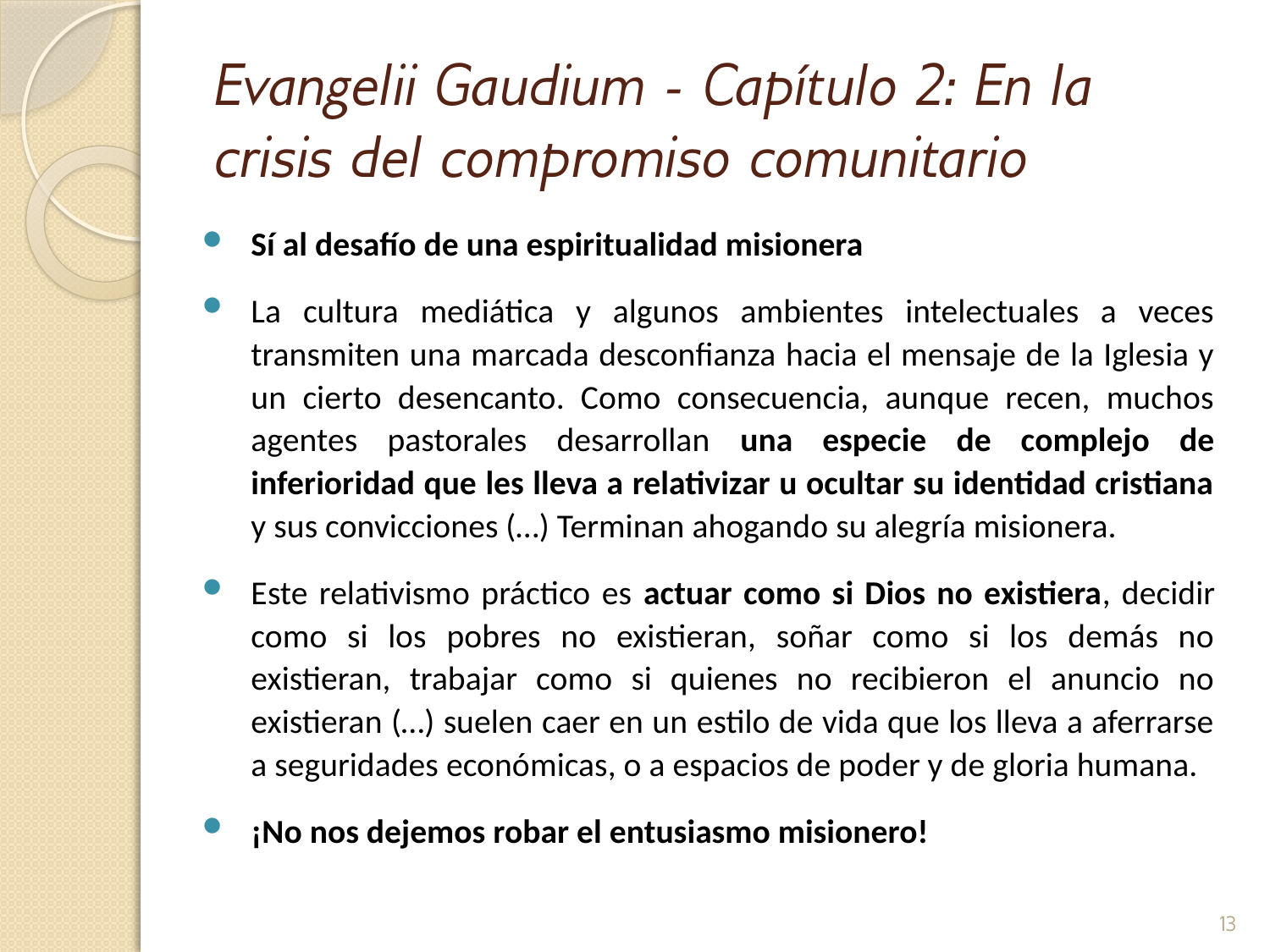

# Evangelii Gaudium - Capítulo 2: En la crisis del compromiso comunitario
Sí al desafío de una espiritualidad misionera
La cultura mediática y algunos ambientes intelectuales a veces transmiten una marcada desconfianza hacia el mensaje de la Iglesia y un cierto desencanto. Como consecuencia, aunque recen, muchos agentes pastorales desarrollan una especie de complejo de inferioridad que les lleva a relativizar u ocultar su identidad cristiana y sus convicciones (…) Terminan ahogando su alegría misionera.
Este relativismo práctico es actuar como si Dios no existiera, decidir como si los pobres no existieran, soñar como si los demás no existieran, trabajar como si quienes no recibieron el anuncio no existieran (…) suelen caer en un estilo de vida que los lleva a aferrarse a seguridades económicas, o a espacios de poder y de gloria humana.
¡No nos dejemos robar el entusiasmo misionero!

13